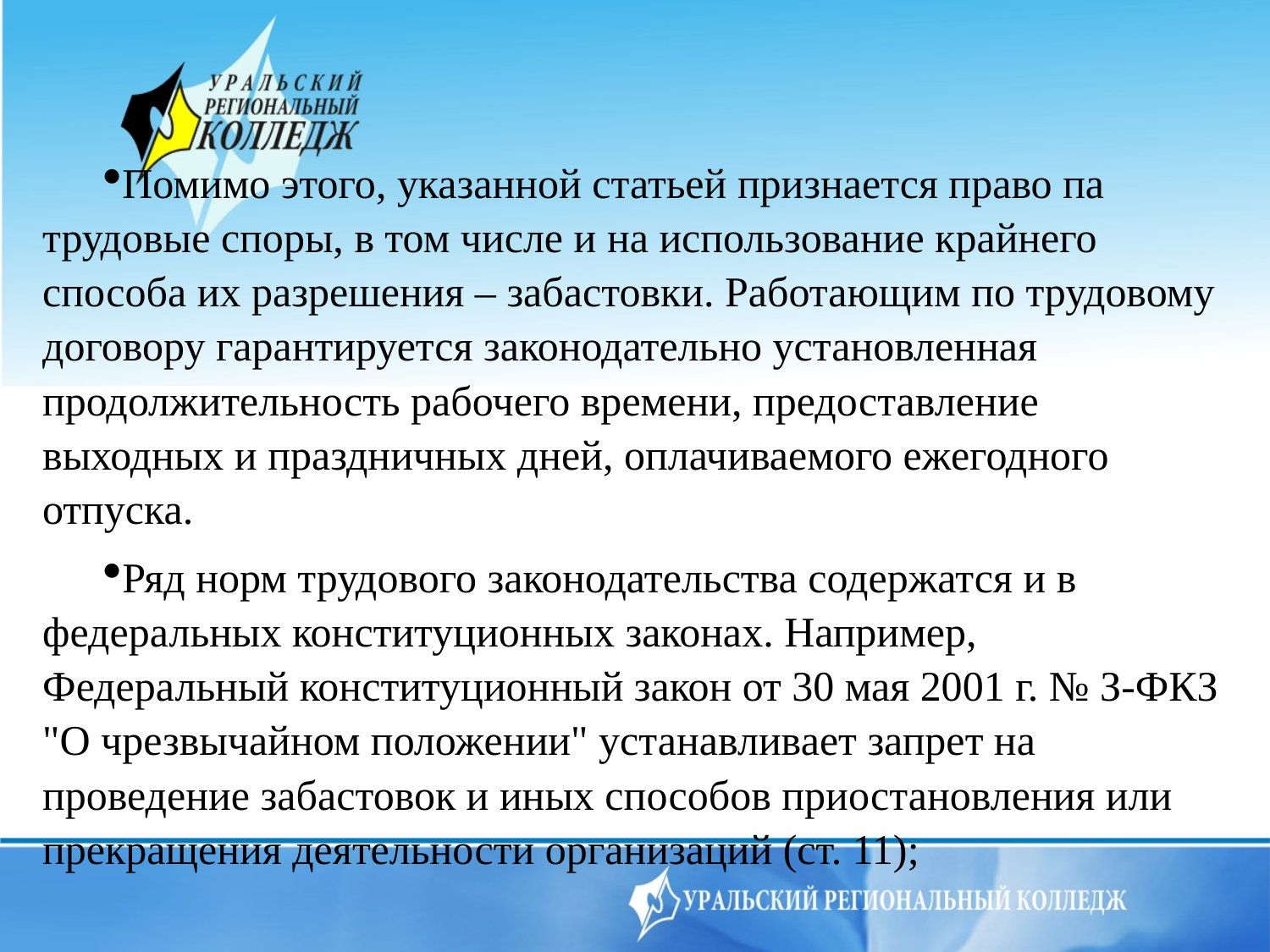

Помимо этого, указанной статьей признается право па трудовые споры, в том числе и на использование крайнего способа их разрешения – забастовки. Работающим по трудовому договору гарантируется законодательно установленная продолжительность рабочего времени, предоставление выходных и праздничных дней, оплачиваемого ежегодного отпуска.
Ряд норм трудового законодательства содержатся и в федеральных конституционных законах. Например, Федеральный конституционный закон от 30 мая 2001 г. № З-ФКЗ "О чрезвычайном положении" устанавливает запрет на проведение забастовок и иных способов приостановления или прекращения деятельности организаций (ст. 11);